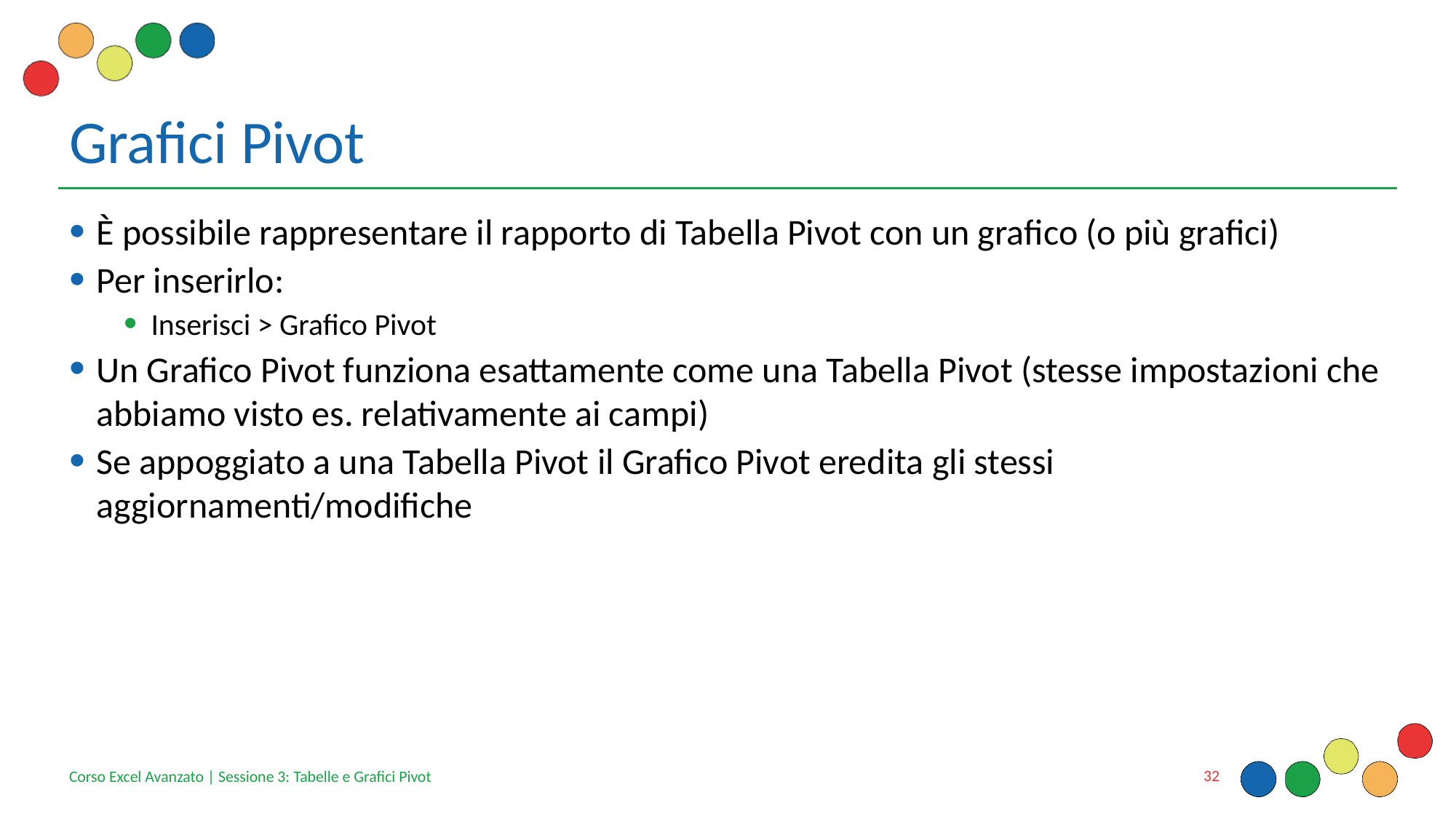

# Grafici Pivot
È possibile rappresentare il rapporto di Tabella Pivot con un grafico (o più grafici)
Per inserirlo:
Inserisci > Grafico Pivot
Un Grafico Pivot funziona esattamente come una Tabella Pivot (stesse impostazioni che abbiamo visto es. relativamente ai campi)
Se appoggiato a una Tabella Pivot il Grafico Pivot eredita gli stessi aggiornamenti/modifiche
32
Corso Excel Avanzato | Sessione 3: Tabelle e Grafici Pivot